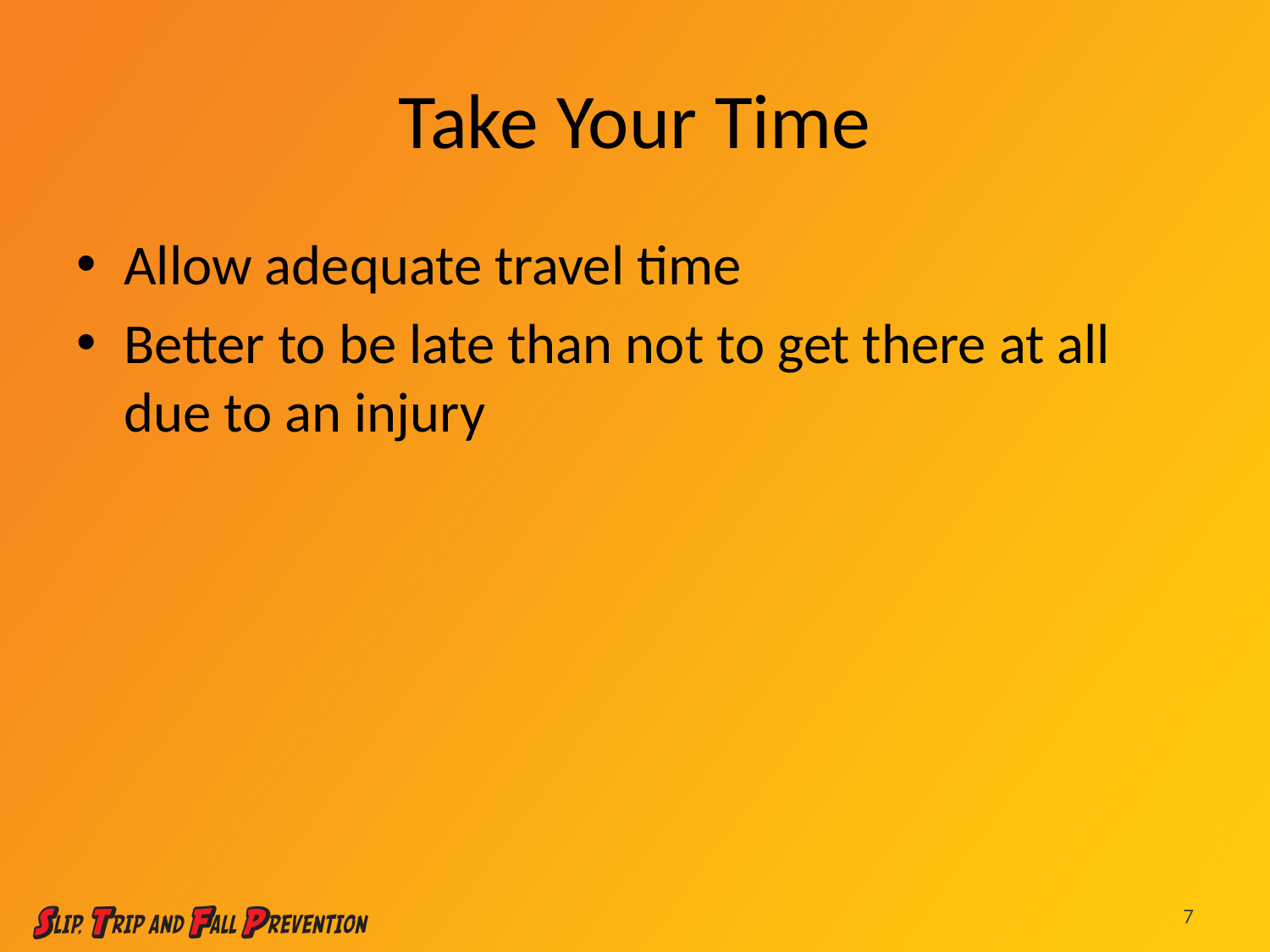

# Take Your Time
Allow adequate travel time
Better to be late than not to get there at all due to an injury

7